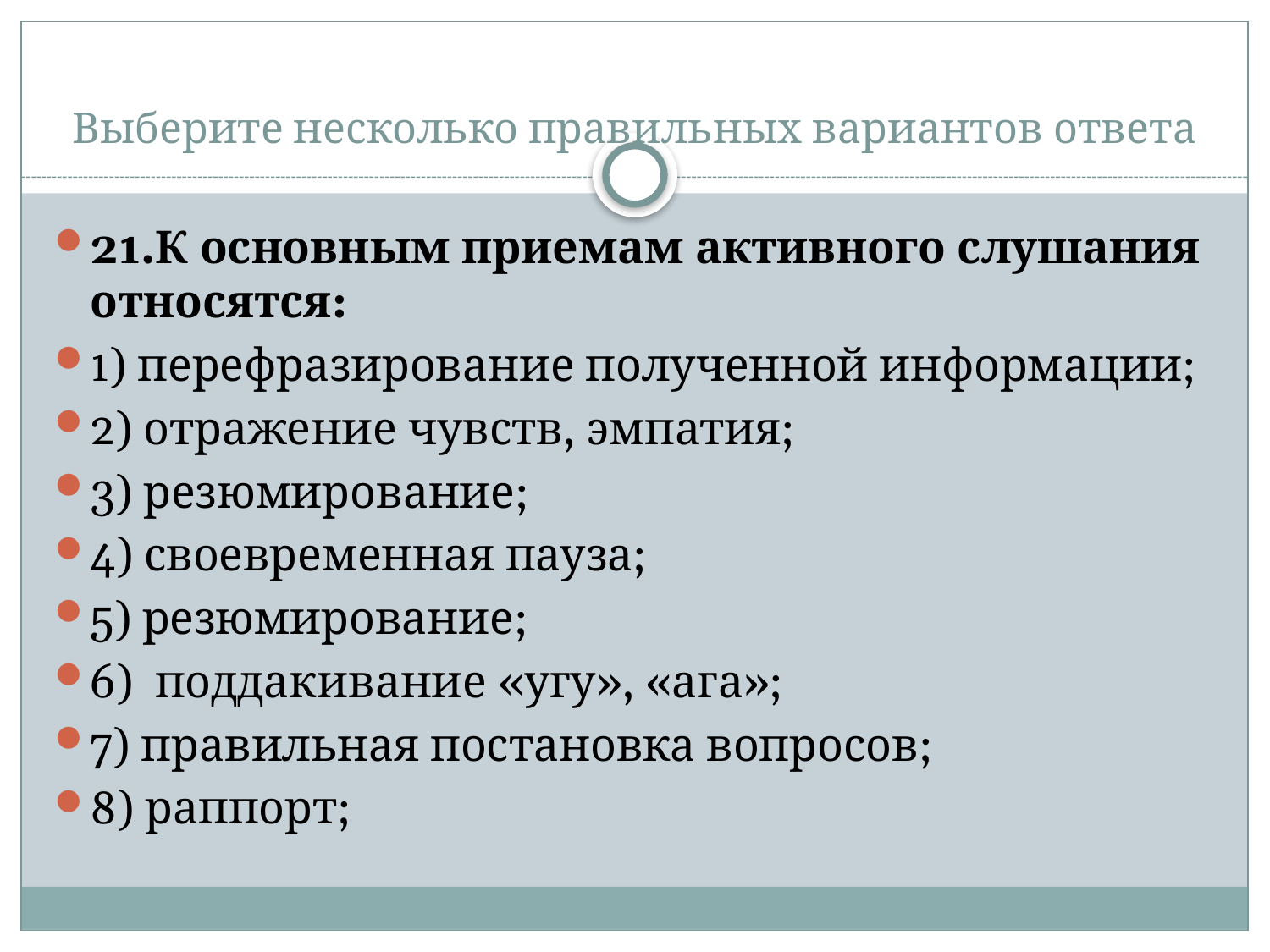

# Выберите несколько правильных вариантов ответа
21.К основным приемам активного слушания относятся:
1) перефразирование полученной информации;
2) отражение чувств, эмпатия;
3) резюмирование;
4) своевременная пауза;
5) резюмирование;
6)  поддакивание «угу», «ага»;
7) правильная постановка вопросов;
8) раппорт;